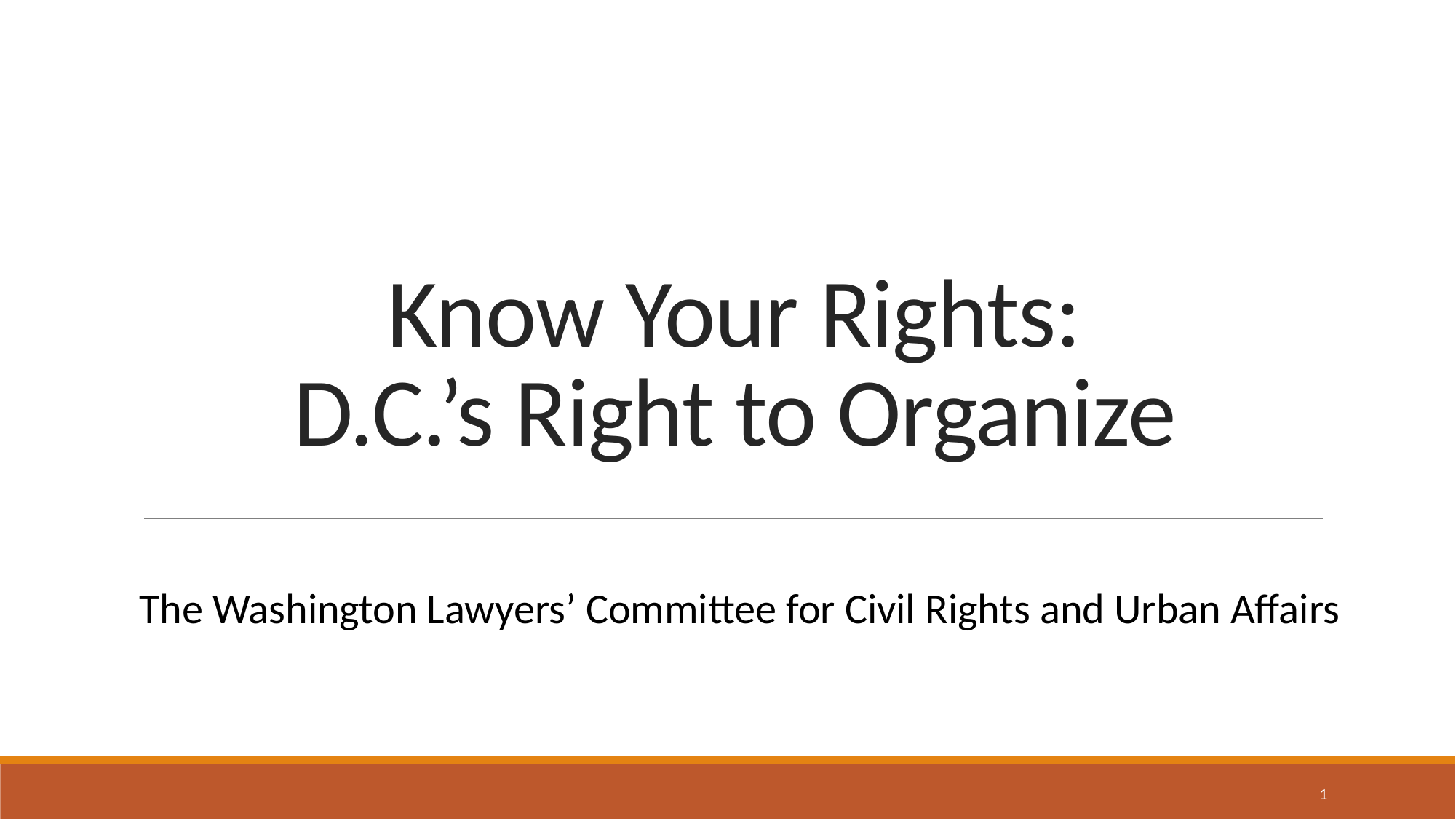

# Know Your Rights: D.C.’s Right to Organize
The Washington Lawyers’ Committee for Civil Rights and Urban Affairs
1